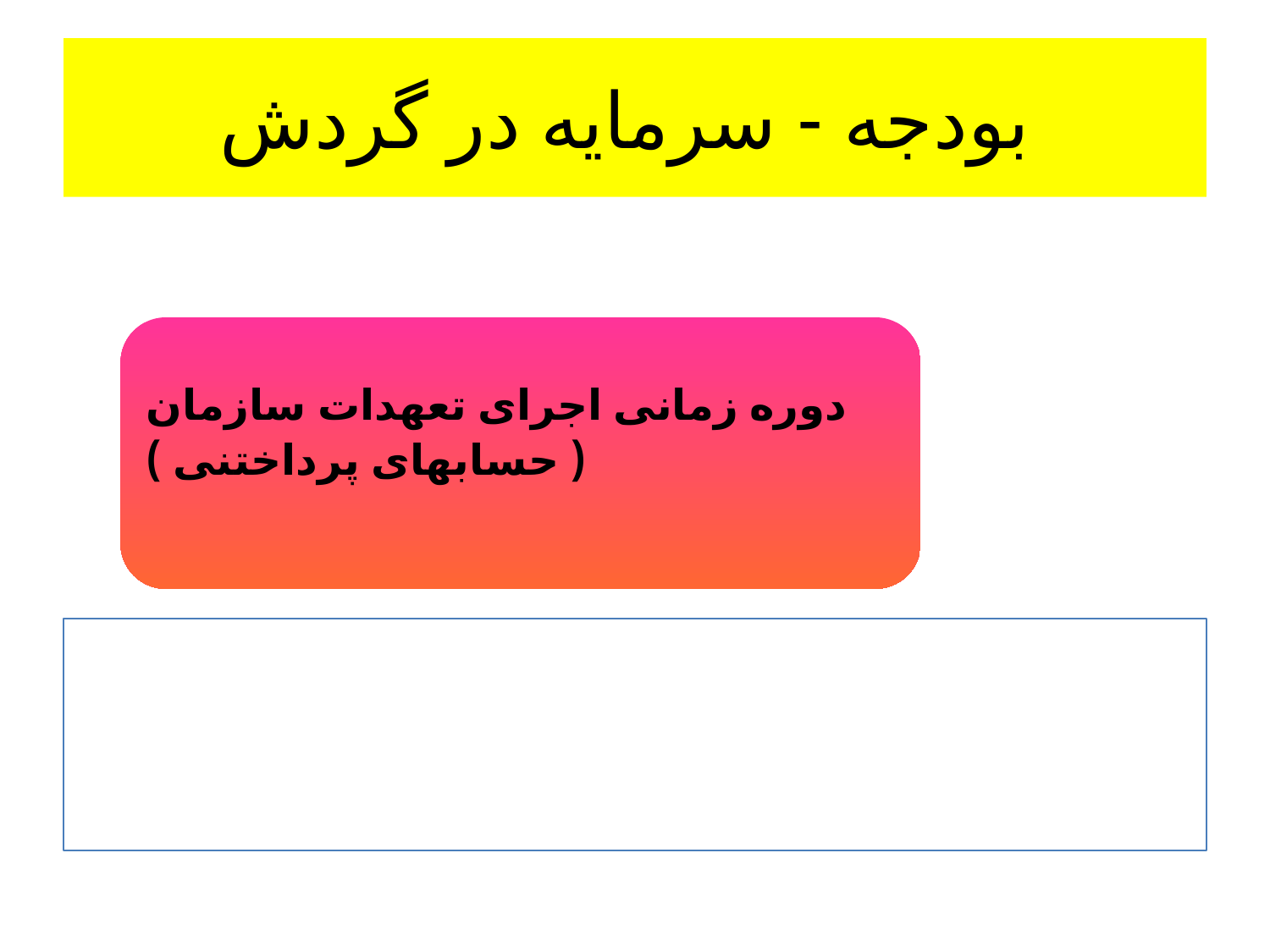

# بودجه - سرمایه در گردش
دوره زمانی اجرای تعهدات سازمان ( حسابهای پرداختنی )